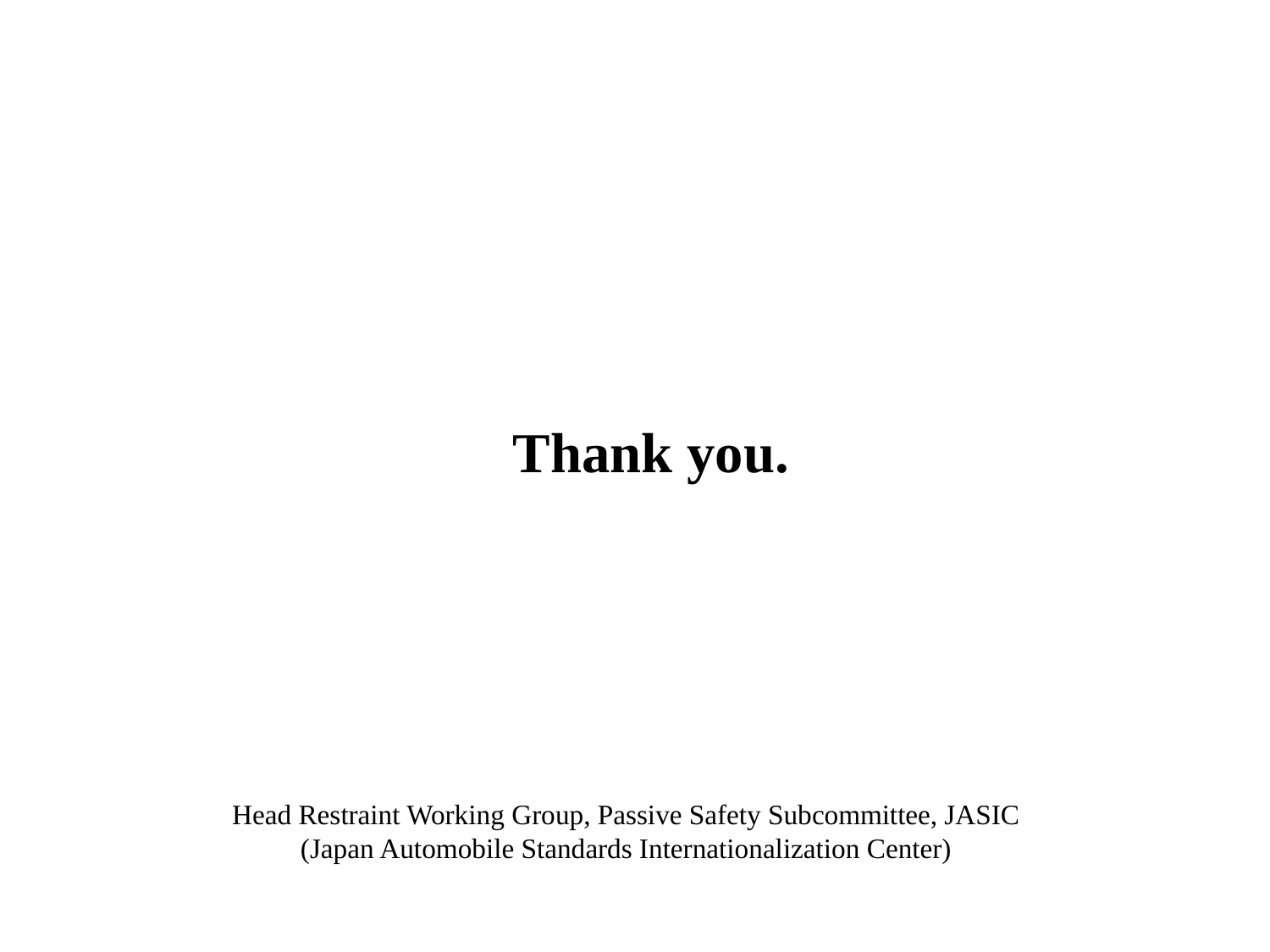

Thank you.
Head Restraint Working Group, Passive Safety Subcommittee, JASIC
(Japan Automobile Standards Internationalization Center)